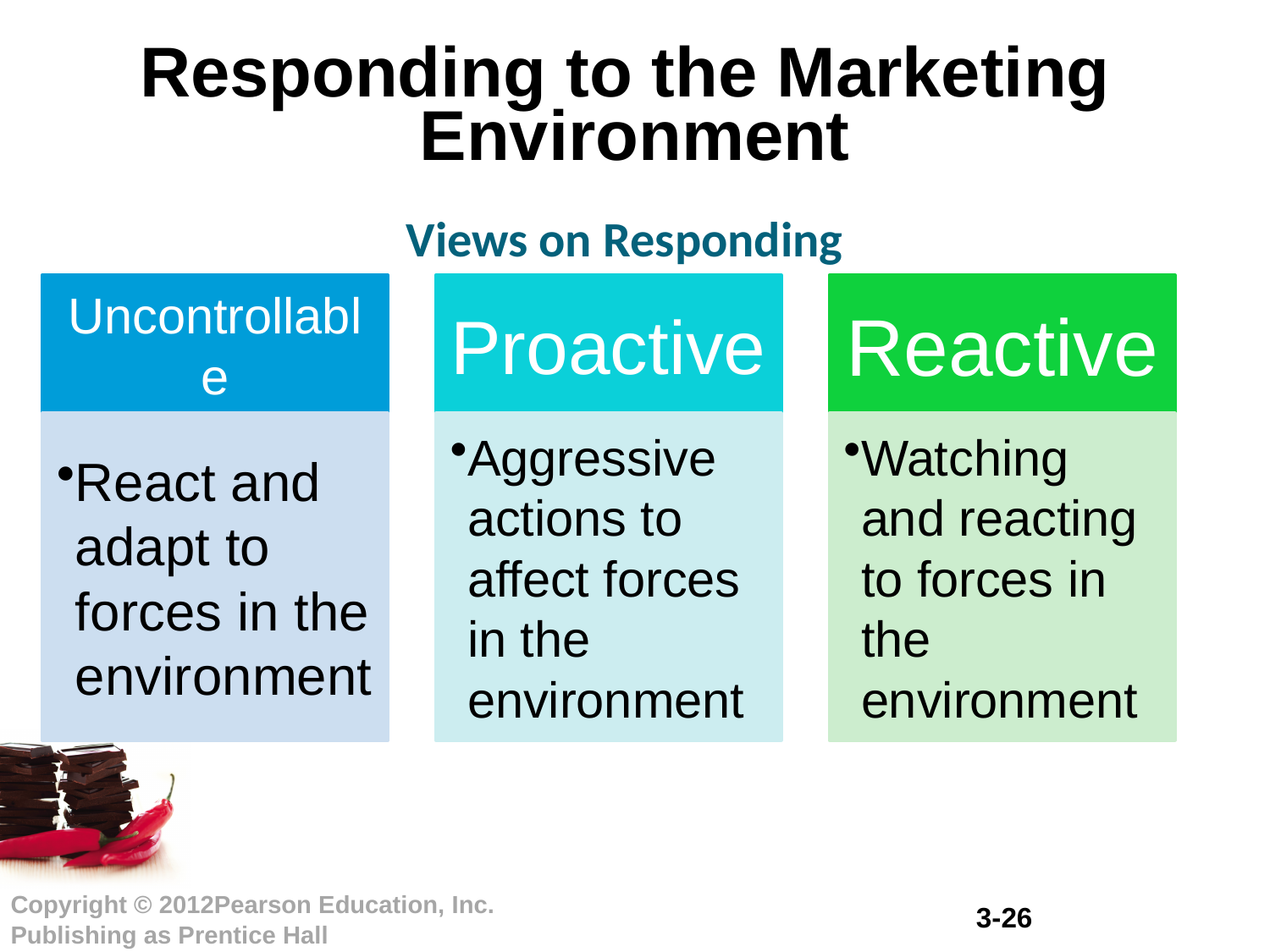

# Responding to the Marketing Environment
Views on Responding

Uncontrollable
React and adapt to forces in the environment
Proactive
Aggressive actions to affect forces in the environment
Reactive
Watching and reacting to forces in the environment